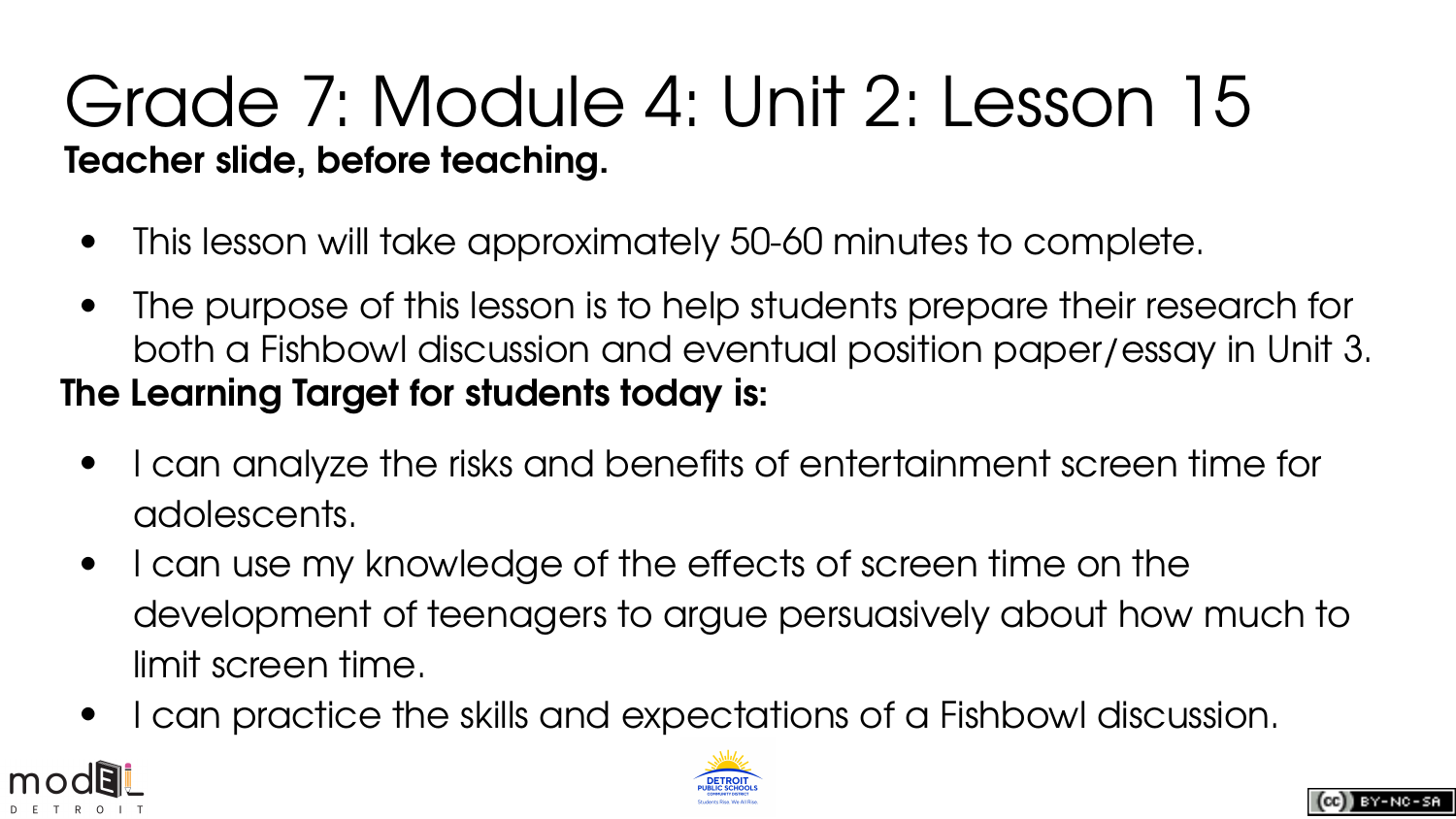

Grade 7: Module 4: Unit 2: Lesson 15
Teacher slide, before teaching.

This lesson will take approximately 50-60 minutes to complete.
The purpose of this lesson is to help students prepare their research for both a Fishbowl discussion and eventual position paper/essay in Unit 3.
The Learning Target for students today is:
I can analyze the risks and benefits of entertainment screen time for adolescents.
I can use my knowledge of the effects of screen time on the development of teenagers to argue persuasively about how much to limit screen time.
I can practice the skills and expectations of a Fishbowl discussion.